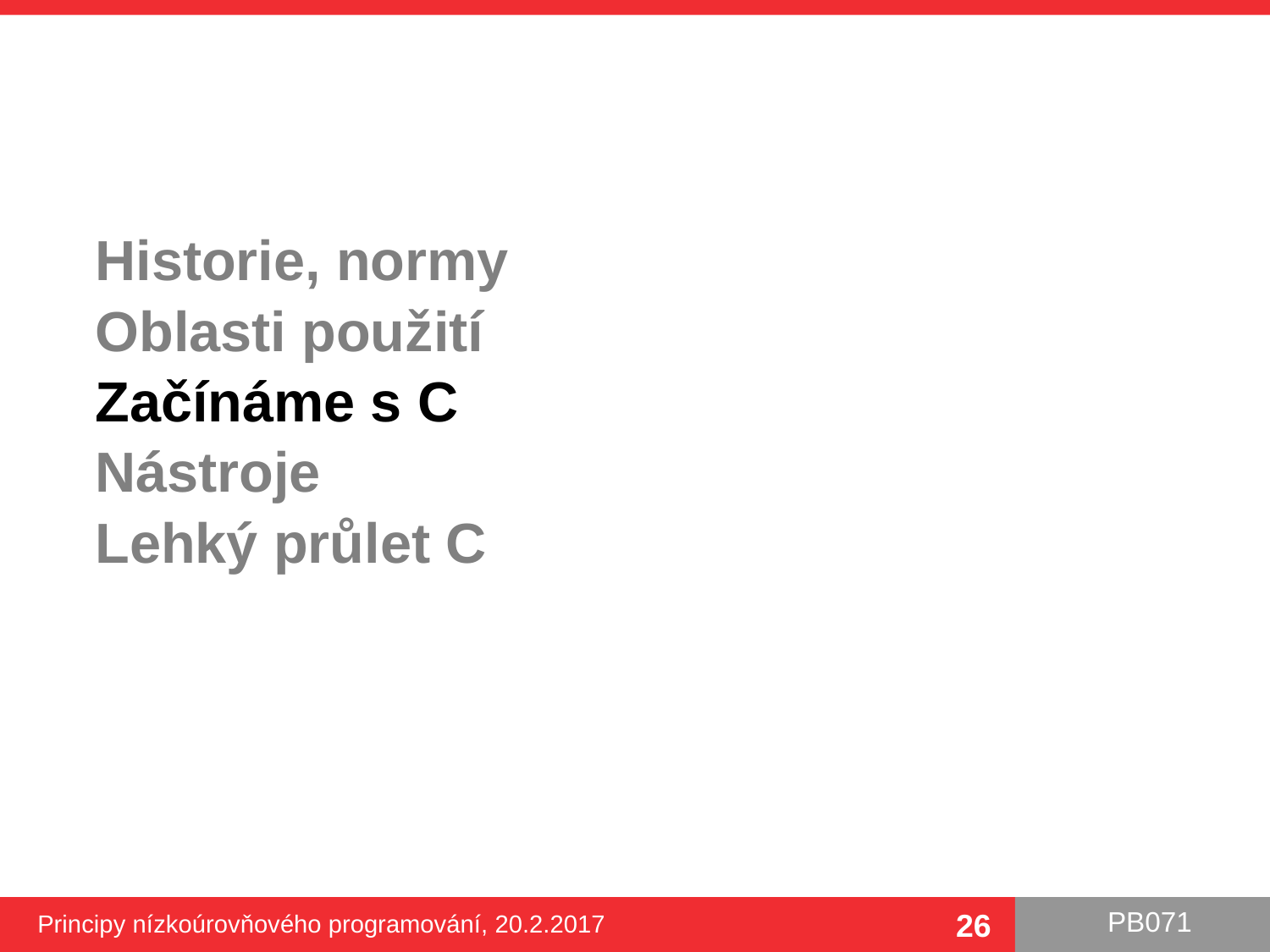

# Historie, normy Oblasti použití Začínáme s C Nástroje Lehký průlet C
Principy nízkoúrovňového programování, 20.2.2017